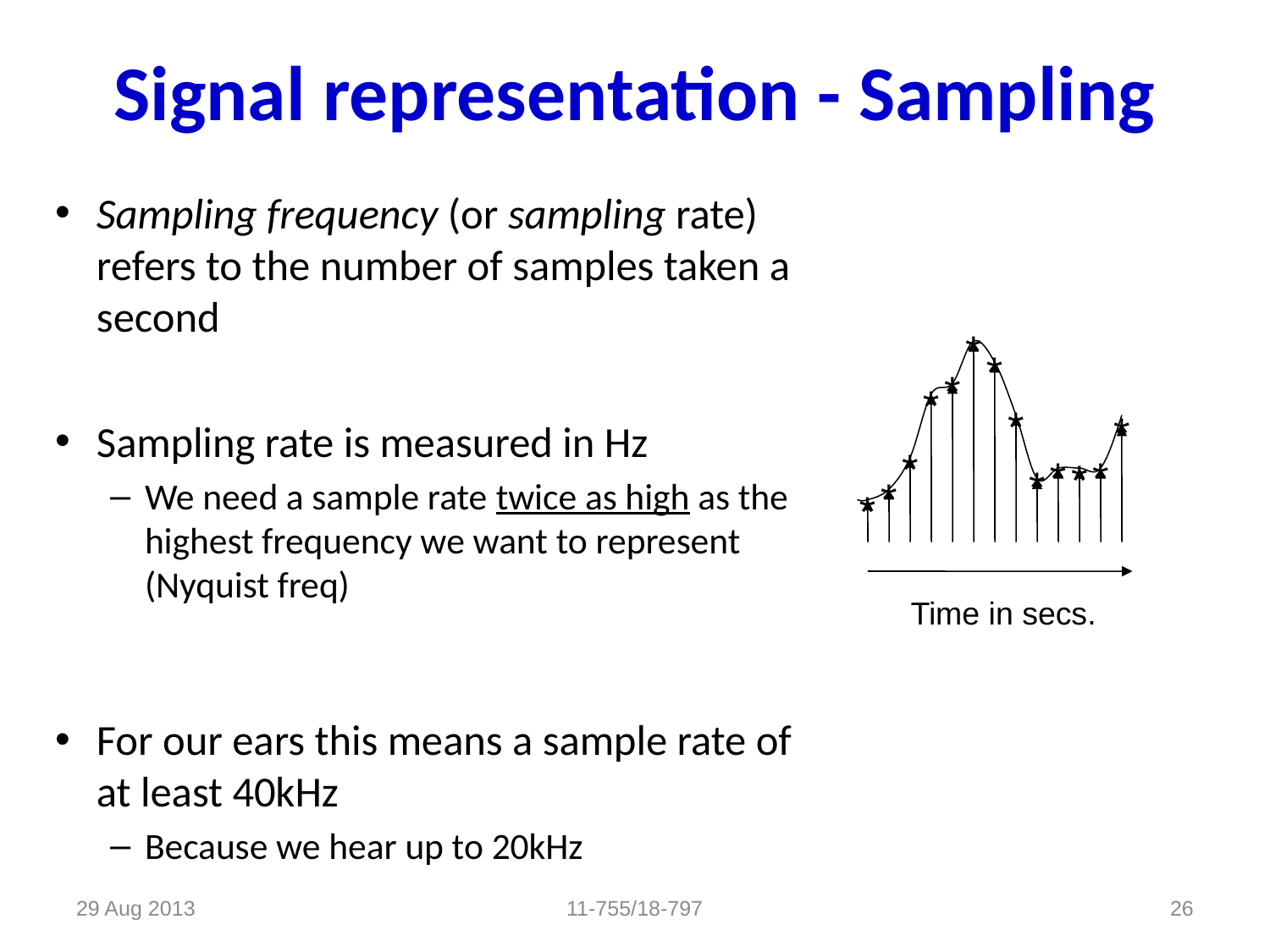

# Signal representation - Sampling
Sampling frequency (or sampling rate) refers to the number of samples taken a second

Sampling rate is measured in Hz
We need a sample rate twice as high as the highest frequency we want to represent (Nyquist freq)

For our ears this means a sample rate of at least 40kHz
Because we hear up to 20kHz

*

*

*

*

*
*

*
*
*
*
*

*

*

Time in secs.
29 Aug 2013
11-755/18-797
26